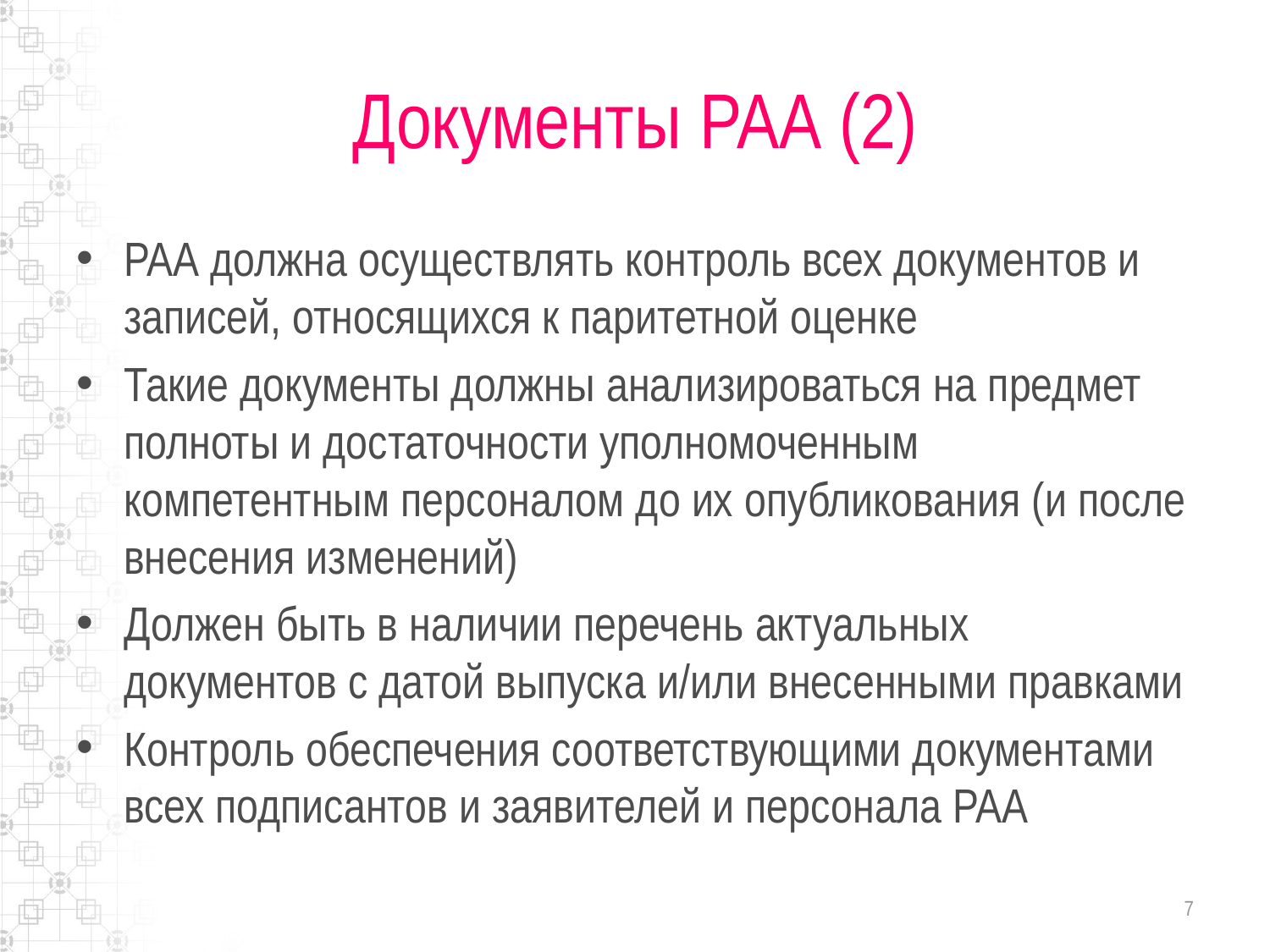

# Документы РАА (2)
РАА должна осуществлять контроль всех документов и записей, относящихся к паритетной оценке
Такие документы должны анализироваться на предмет полноты и достаточности уполномоченным компетентным персоналом до их опубликования (и после внесения изменений)
Должен быть в наличии перечень актуальных документов с датой выпуска и/или внесенными правками
Контроль обеспечения соответствующими документами всех подписантов и заявителей и персонала РАА

7